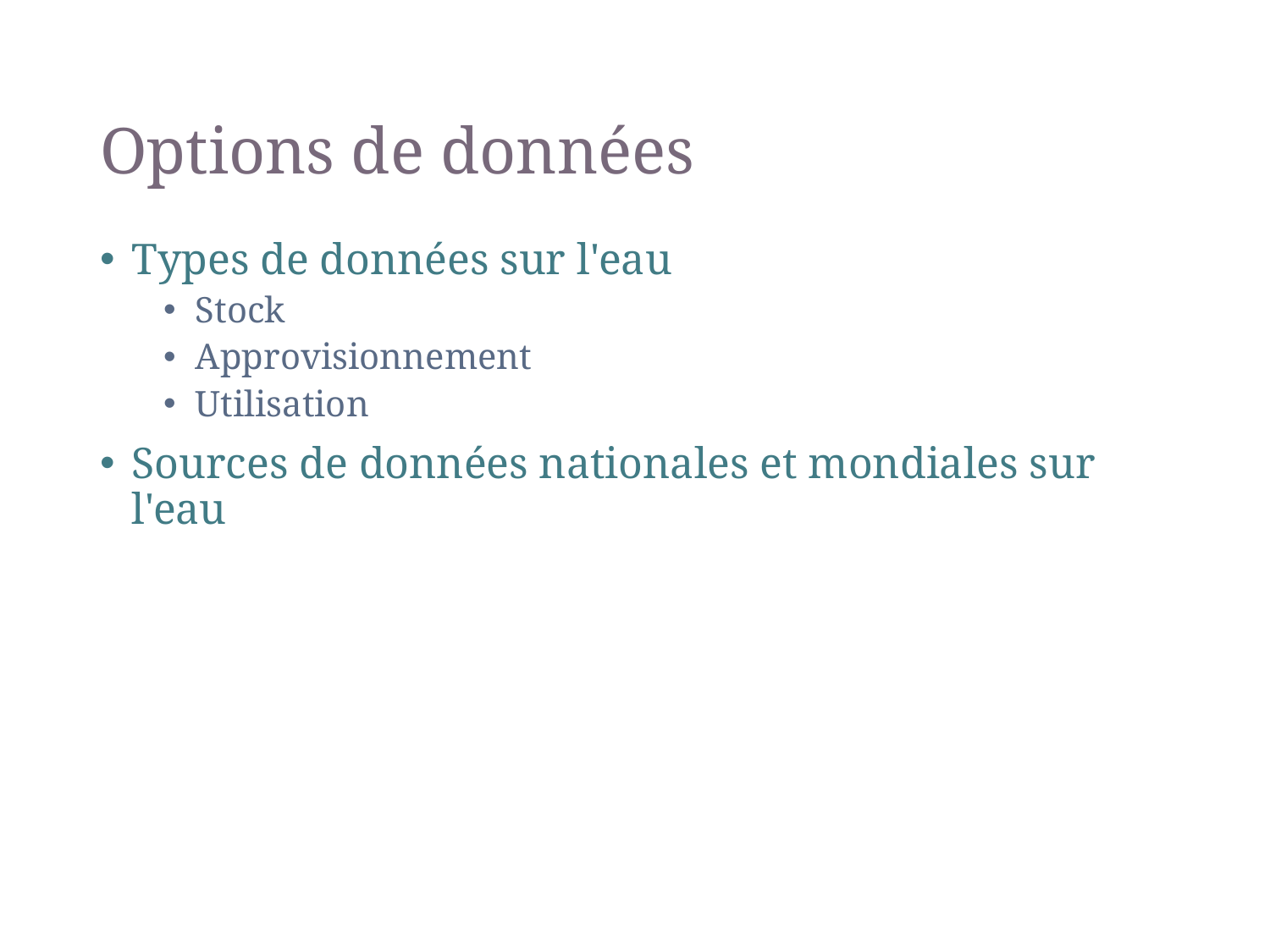

# Options de données
Types de données sur l'eau
Stock
Approvisionnement
Utilisation
Sources de données nationales et mondiales sur l'eau
28
SEEA-CF - Water accounts